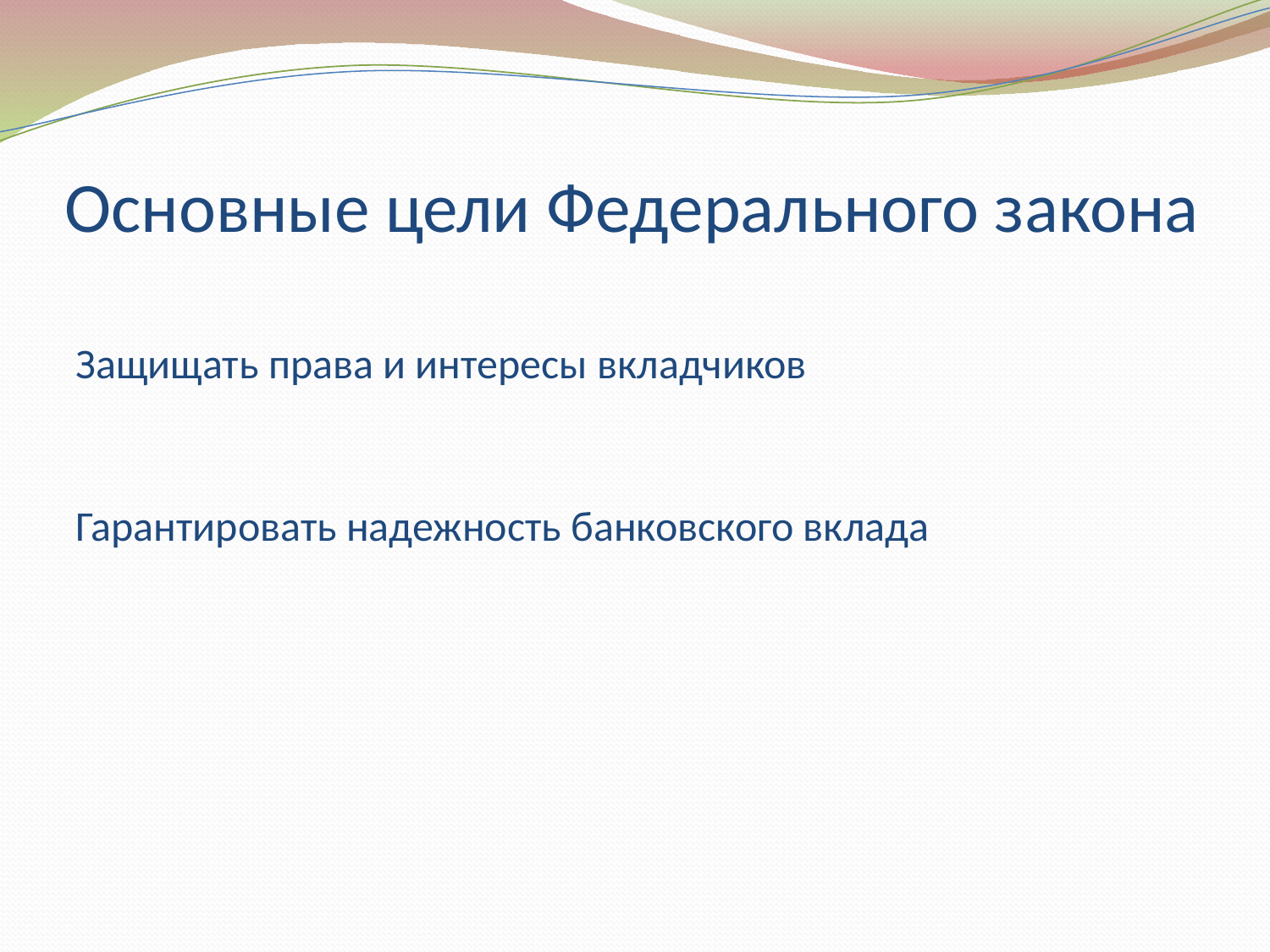

# Основные цели Федерального закона
Защищать права и интересы вкладчиков

Гарантировать надежность банковского вклада